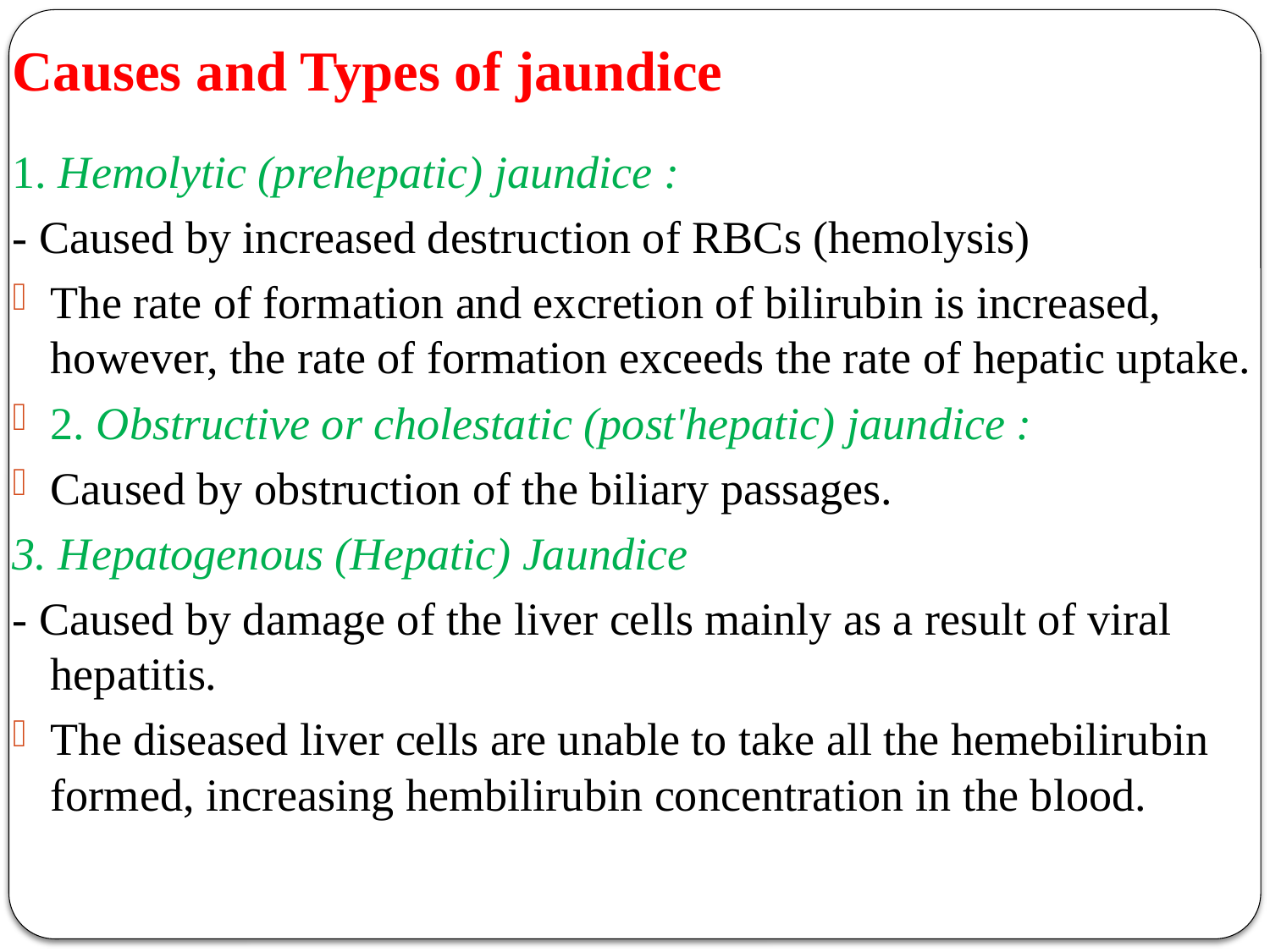

# Causes and Types of jaundice
1. Hemolytic (prehepatic) jaundice :
- Caused by increased destruction of RBCs (hemolysis)
The rate of formation and excretion of bilirubin is increased, however, the rate of formation exceeds the rate of hepatic uptake.
2. Obstructive or cholestatic (post'hepatic) jaundice :
Caused by obstruction of the biliary passages.
3. Hepatogenous (Hepatic) Jaundice
- Caused by damage of the liver cells mainly as a result of viral hepatitis.
The diseased liver cells are unable to take all the hemebilirubin formed, increasing hembilirubin concentration in the blood.